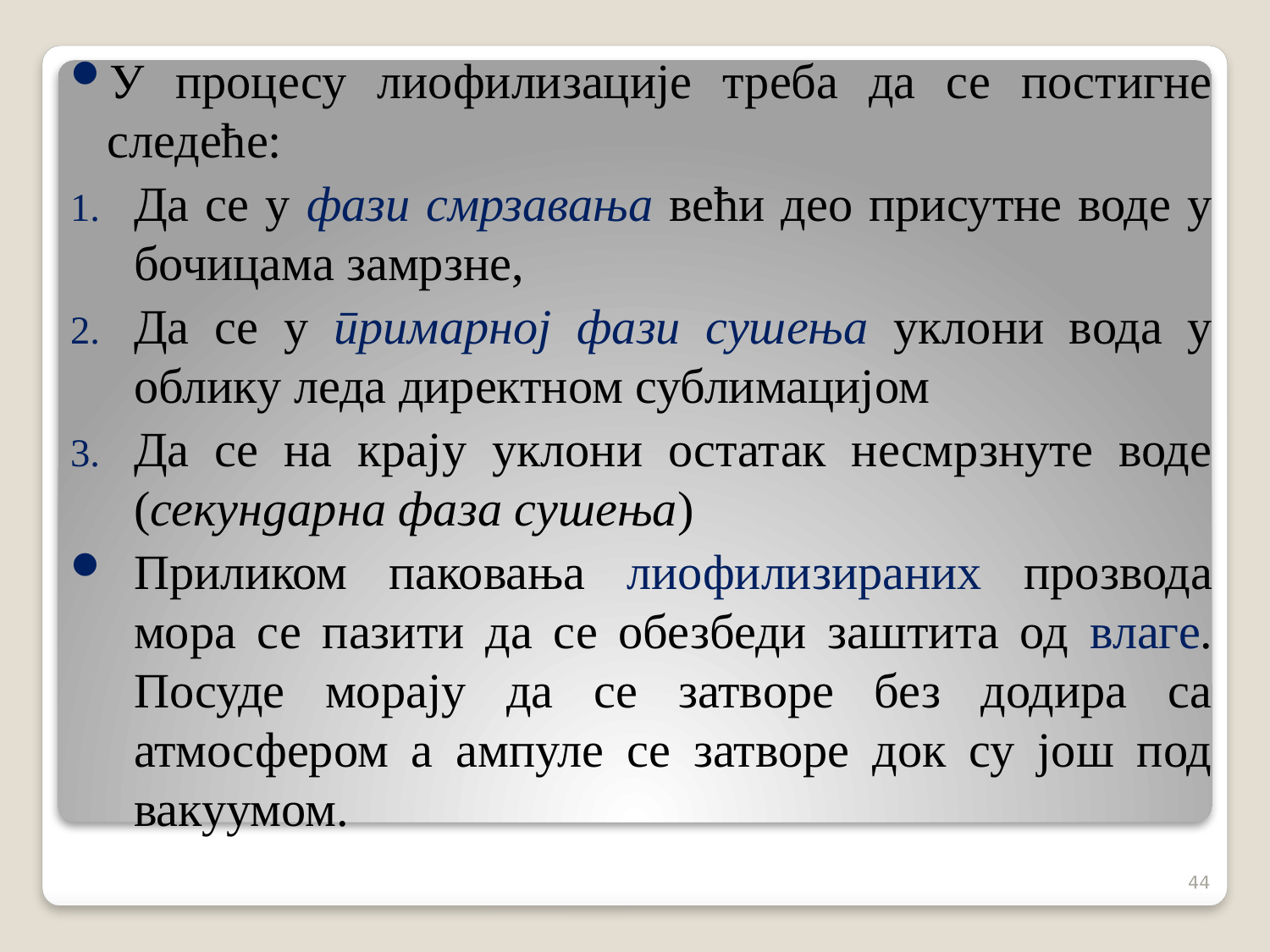

У процесу лиофилизације треба да се постигне следеће:
Да се у фази смрзавања већи део присутне воде у бочицама замрзне,
Да се у примарној фази сушења уклони вода у облику леда директном сублимацијом
Да се на крају уклони остатак несмрзнуте воде (секундарна фаза сушења)
Приликом паковања лиофилизираних прозвода мора се пазити да се обезбеди заштита од влаге. Посуде морају да се затворе без додира са атмосфером а ампуле се затворе док су још под вакуумом.
44